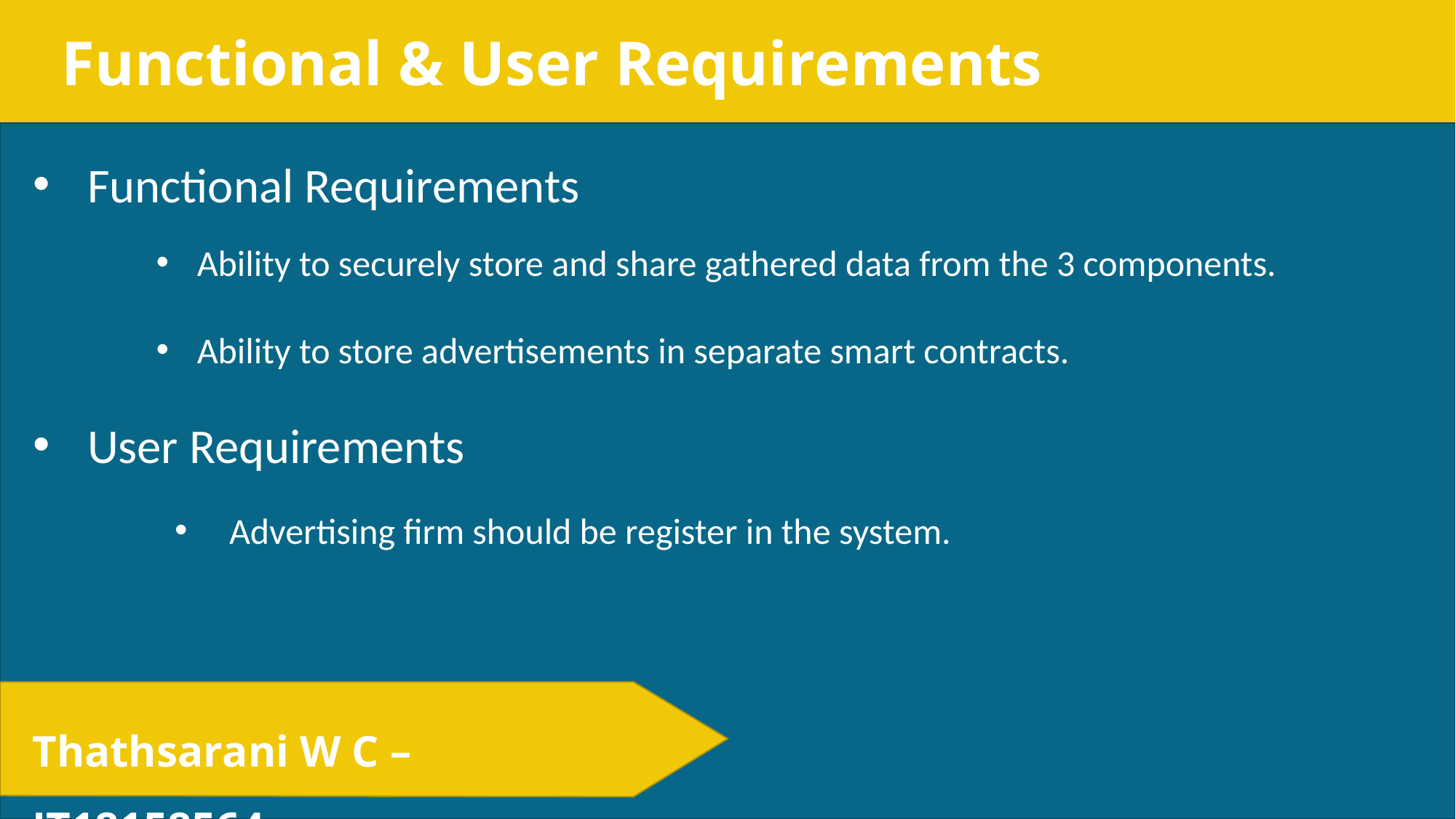

Functional & User Requirements

Advertising firm should be register in the system.

Functional Requirements
Ability to securely store and share gathered data from the 3 components.

Ability to store advertisements in separate smart contracts.

User Requirements
Thathsarani W C – IT18158564